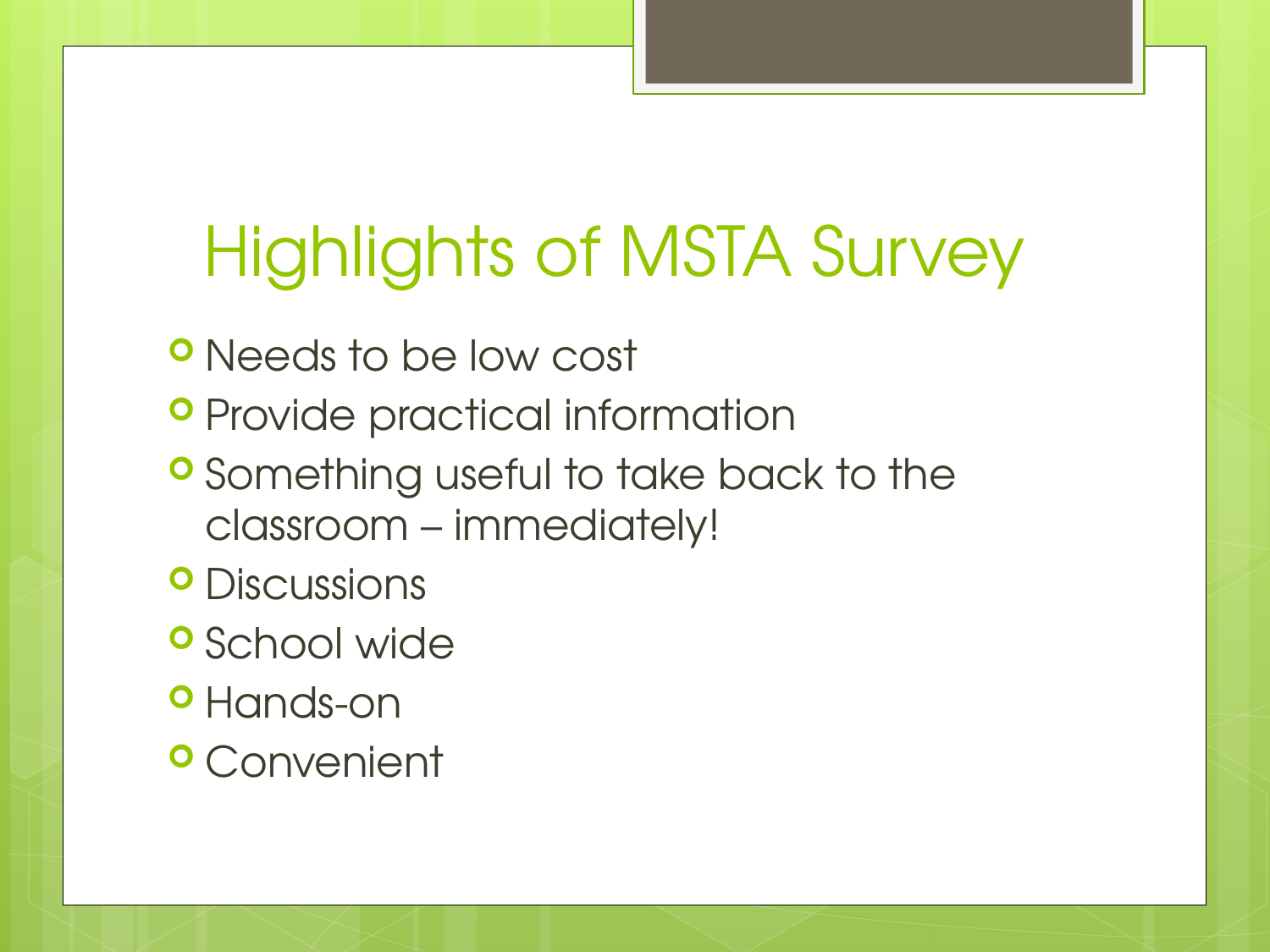

# Highlights of MSTA Survey
Needs to be low cost
Provide practical information
Something useful to take back to the classroom – immediately!
Discussions
School wide
Hands-on
Convenient